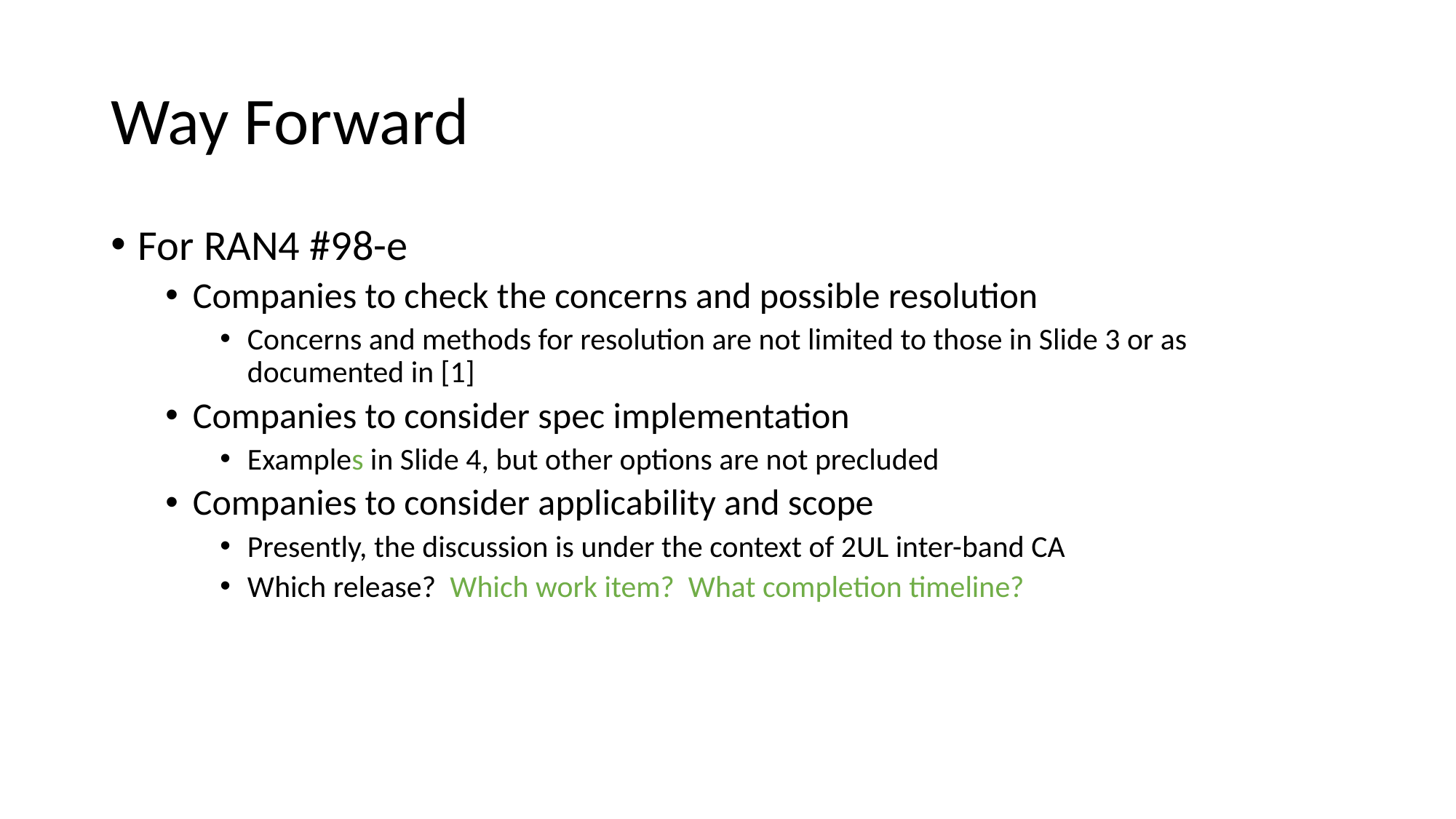

# Way Forward
For RAN4 #98-e
Companies to check the concerns and possible resolution
Concerns and methods for resolution are not limited to those in Slide 3 or as documented in [1]
Companies to consider spec implementation
Examples in Slide 4, but other options are not precluded
Companies to consider applicability and scope
Presently, the discussion is under the context of 2UL inter-band CA
Which release?  Which work item?  What completion timeline?